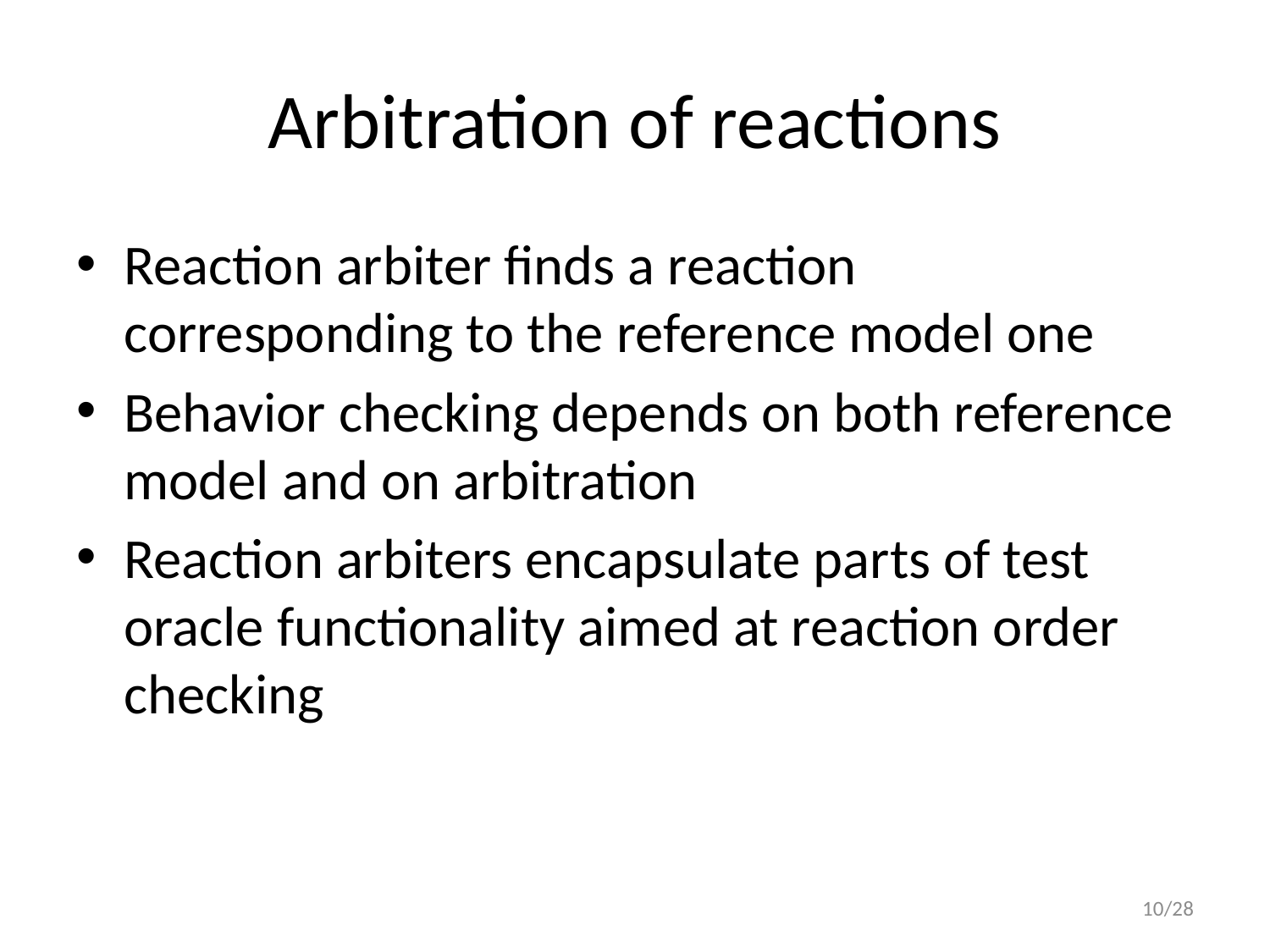

# Arbitration of reactions
Reaction arbiter finds a reaction corresponding to the reference model one
Behavior checking depends on both reference model and on arbitration
Reaction arbiters encapsulate parts of test oracle functionality aimed at reaction order checking
10/28